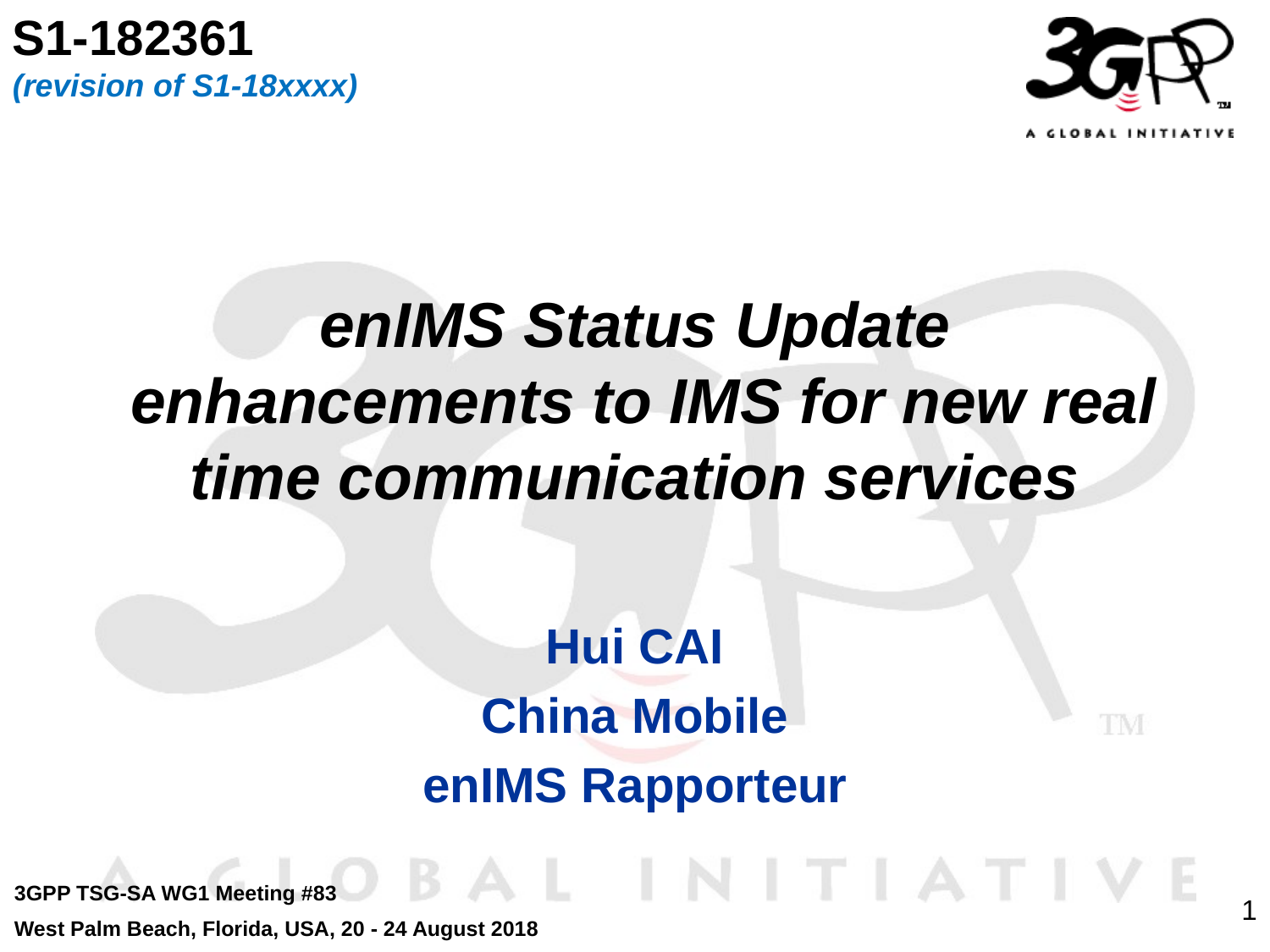

S1-182361
(revision of S1-18xxxx)
# enIMS Status Update enhancements to IMS for new real time communication services

Hui CAI
China Mobile
enIMS Rapporteur
3GPP TSG-SA WG1 Meeting #83
West Palm Beach, Florida, USA, 20 - 24 August 2018
1